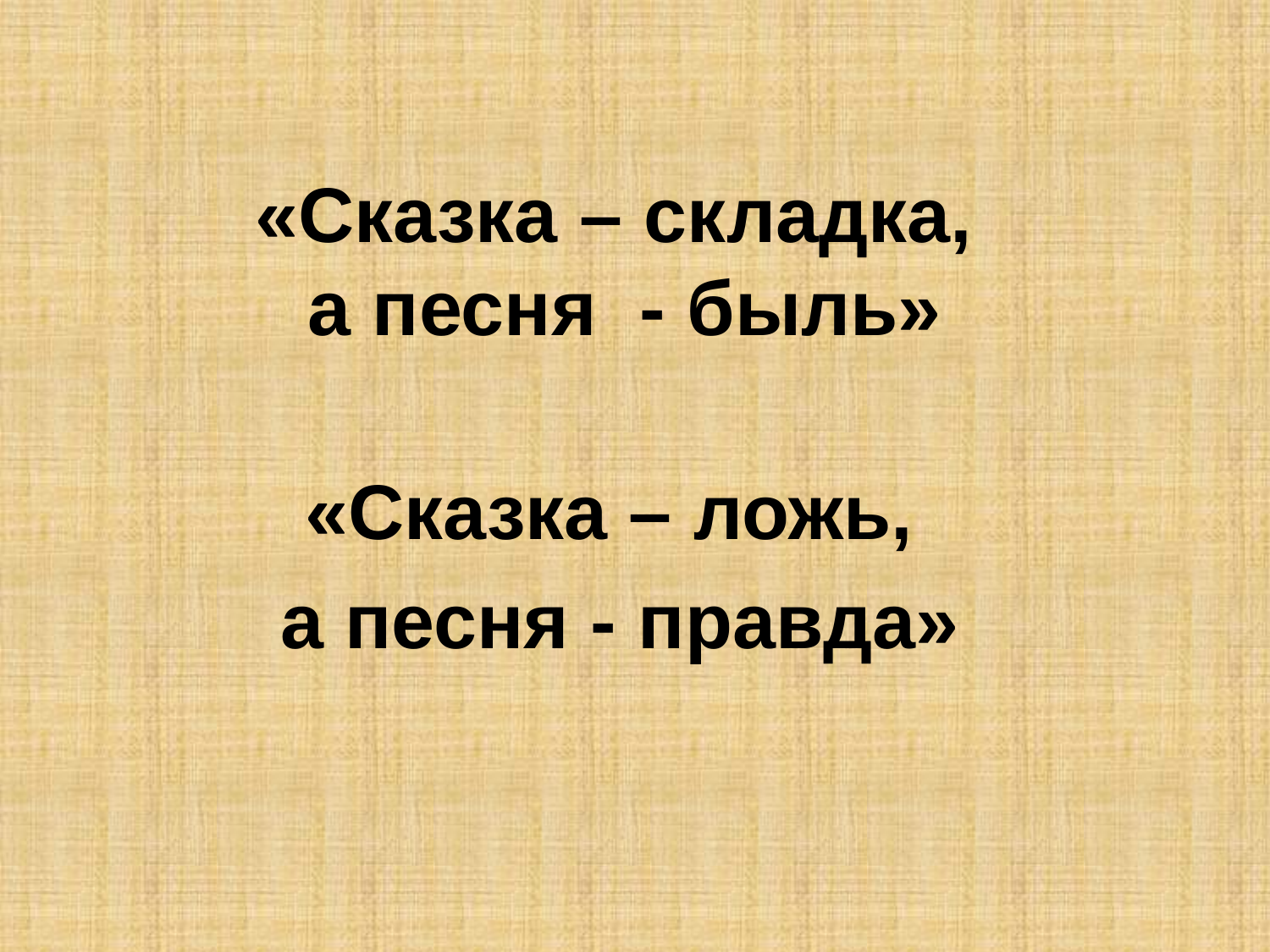

# «Сказка – складка, а песня  - быль»
«Сказка – ложь,
а песня - правда»